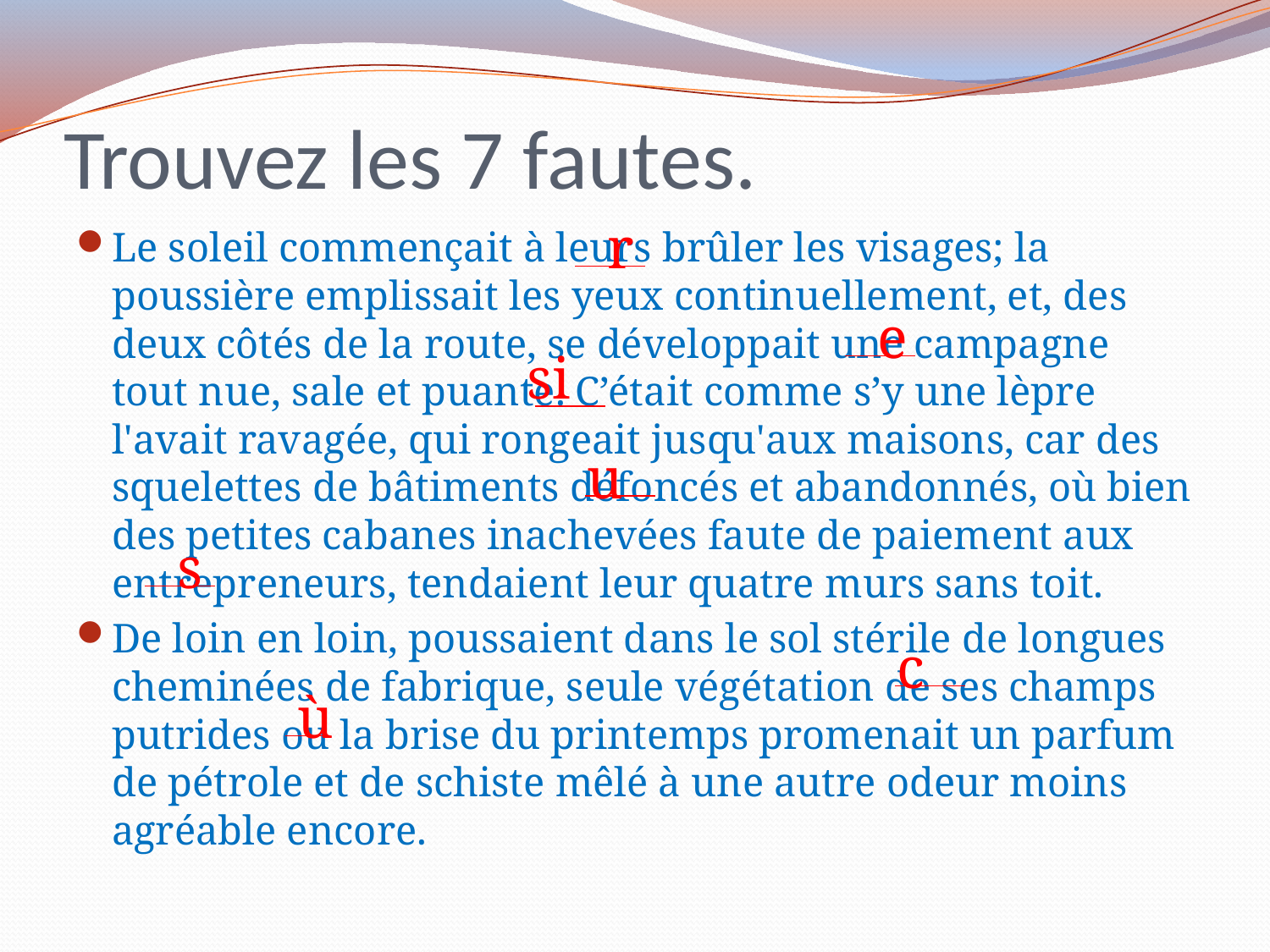

# Trouvez les 7 fautes.
r
Le soleil commençait à leurs brûler les visages; la poussière emplissait les yeux continuellement, et, des deux côtés de la route, se développait une campagne tout nue, sale et puante. C’était comme s’y une lèpre l'avait ravagée, qui rongeait jusqu'aux maisons, car des squelettes de bâtiments défoncés et abandonnés, où bien des petites cabanes inachevées faute de paiement aux entrepreneurs, tendaient leur quatre murs sans toit.
De loin en loin, poussaient dans le sol stérile de longues cheminées de fabrique, seule végétation de ses champs putrides ou la brise du printemps promenait un parfum de pétrole et de schiste mêlé à une autre odeur moins agréable encore.

e
si
u
s
c
ù